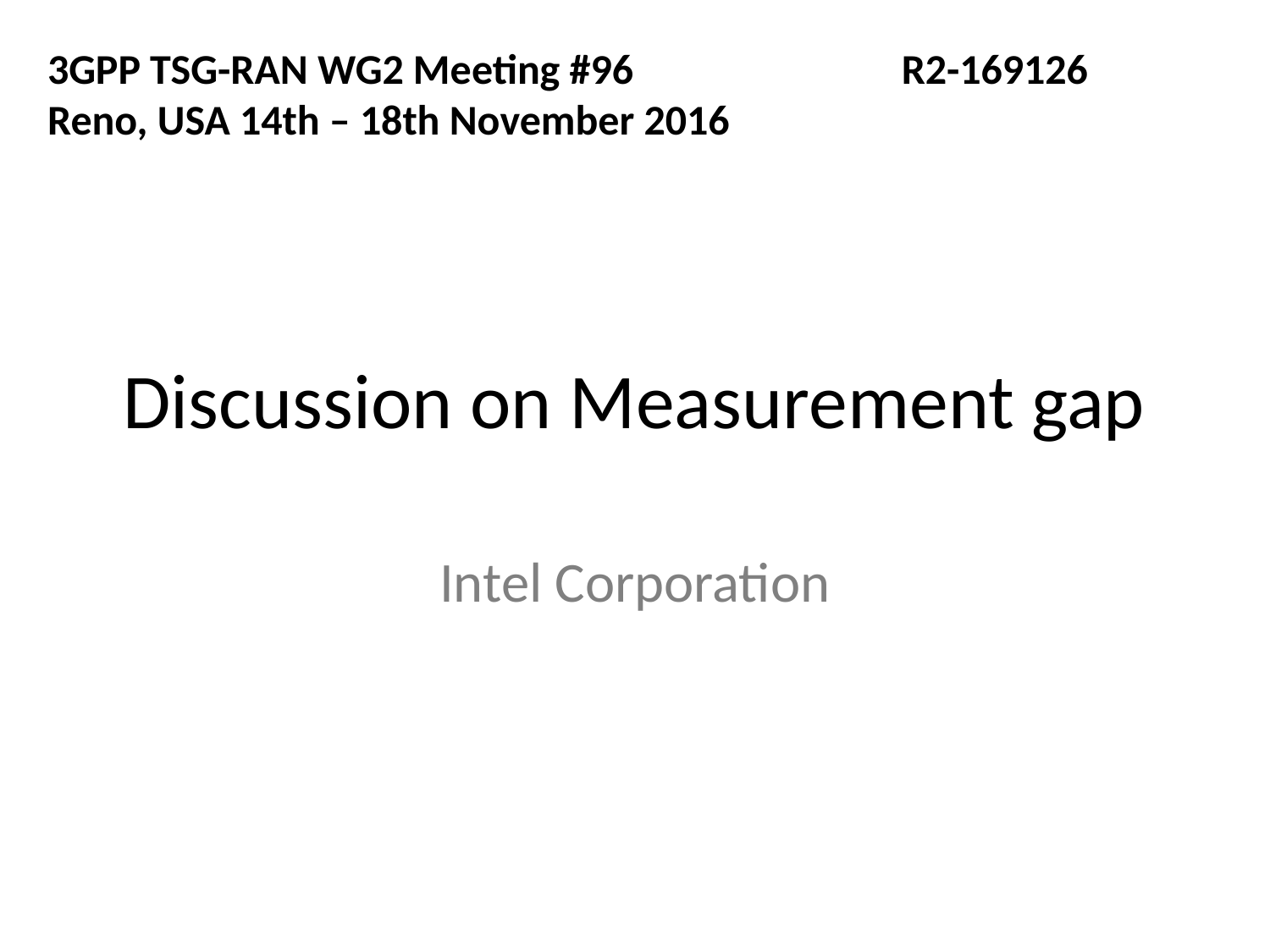

3GPP TSG-RAN WG2 Meeting #96	                       R2-169126
Reno, USA 14th – 18th November 2016
# Discussion on Measurement gap
Intel Corporation